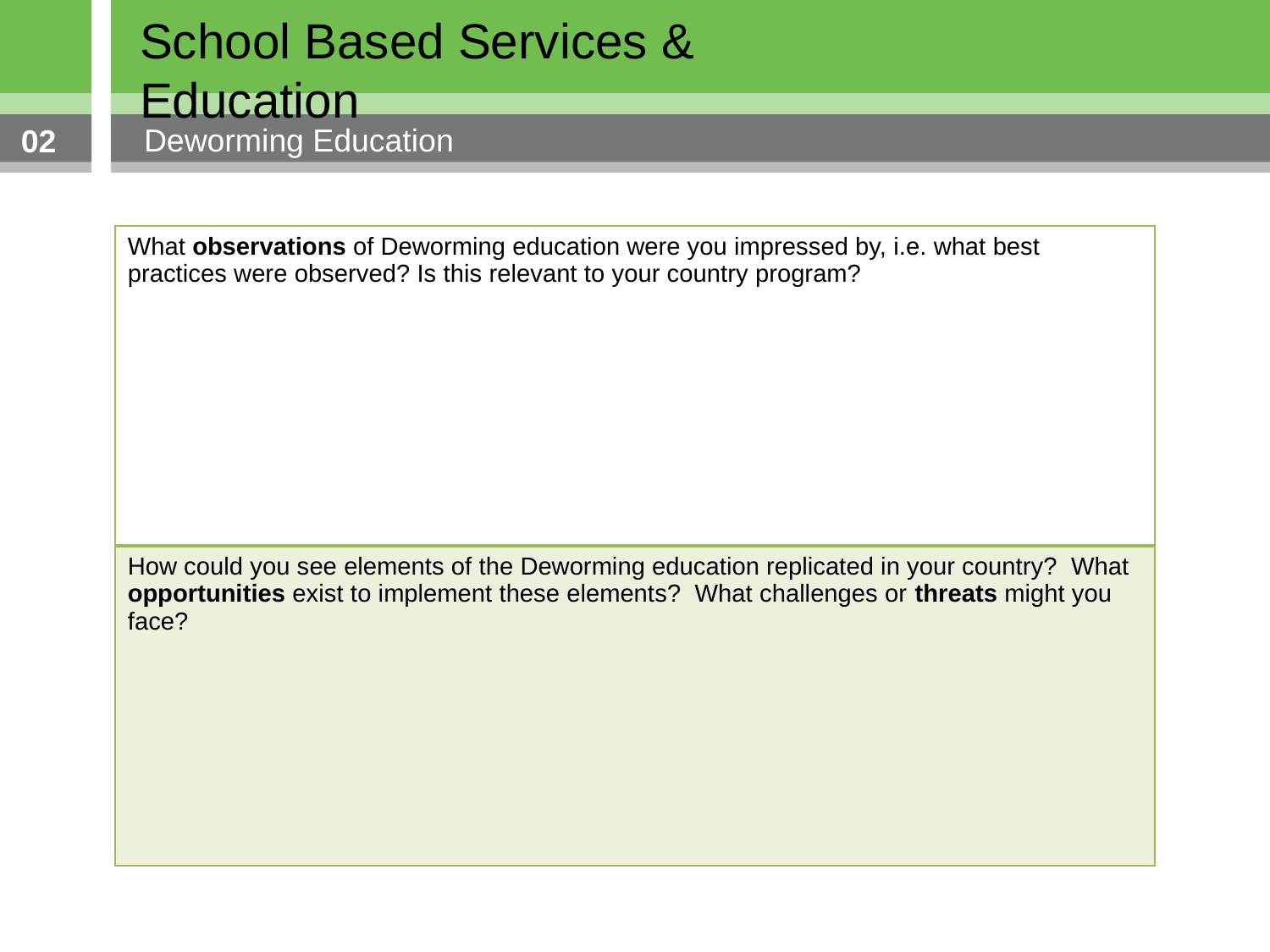

School Based Services & Education
Deworming Education

02
| What observations of Deworming education were you impressed by, i.e. what best practices were observed? Is this relevant to your country program? |
| --- |
| How could you see elements of the Deworming education replicated in your country? What opportunities exist to implement these elements? What challenges or threats might you face? |